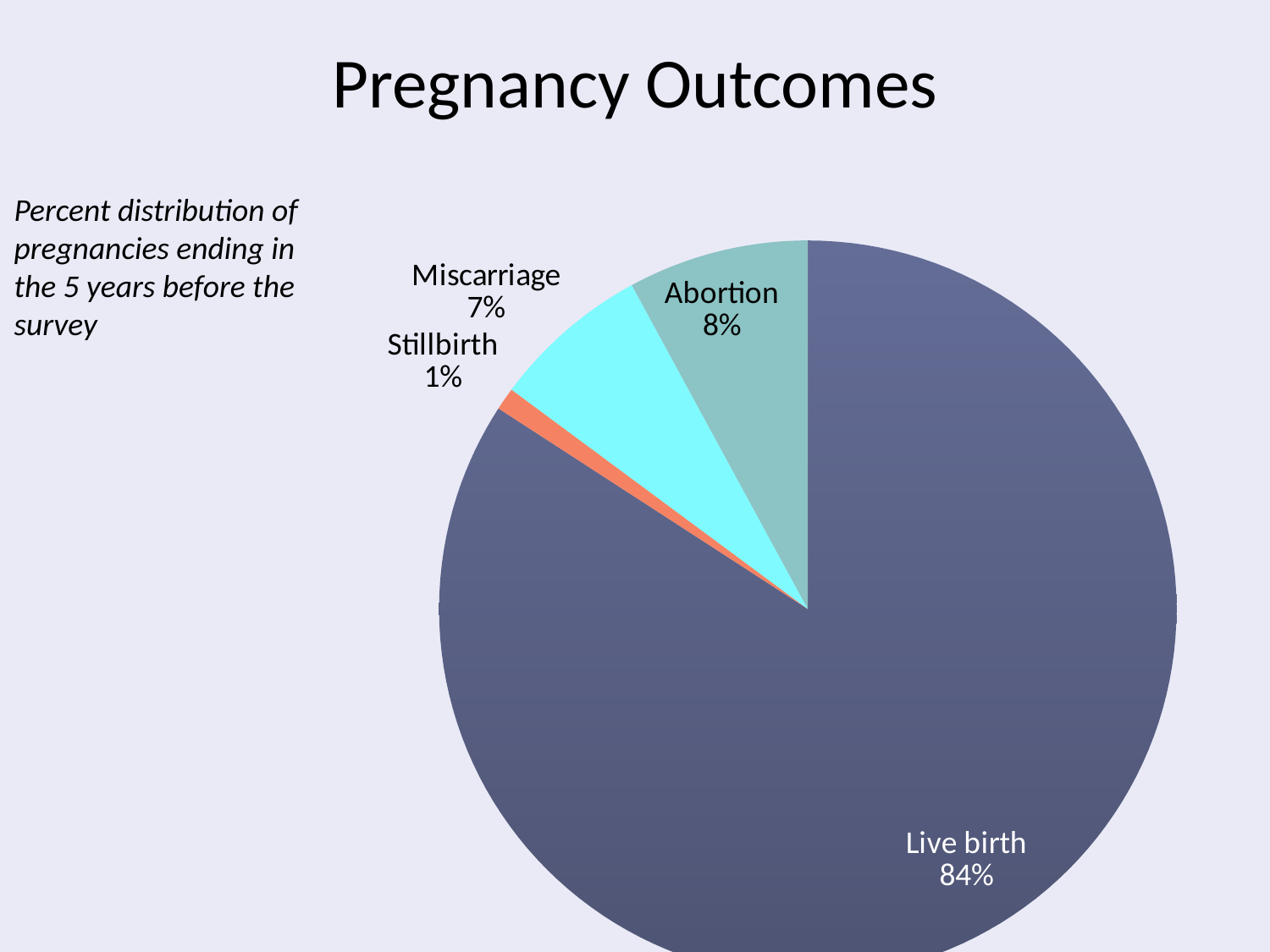

# Pregnancy Outcomes

### Chart

| Category | Sales |
|---|---|
| Live birth | 85.0 |
| Stillbirth | 1.0 |
| Miscarriage | 7.0 |
| Abortion | 8.0 |
Percent distribution of pregnancies ending in the 5 years before the survey